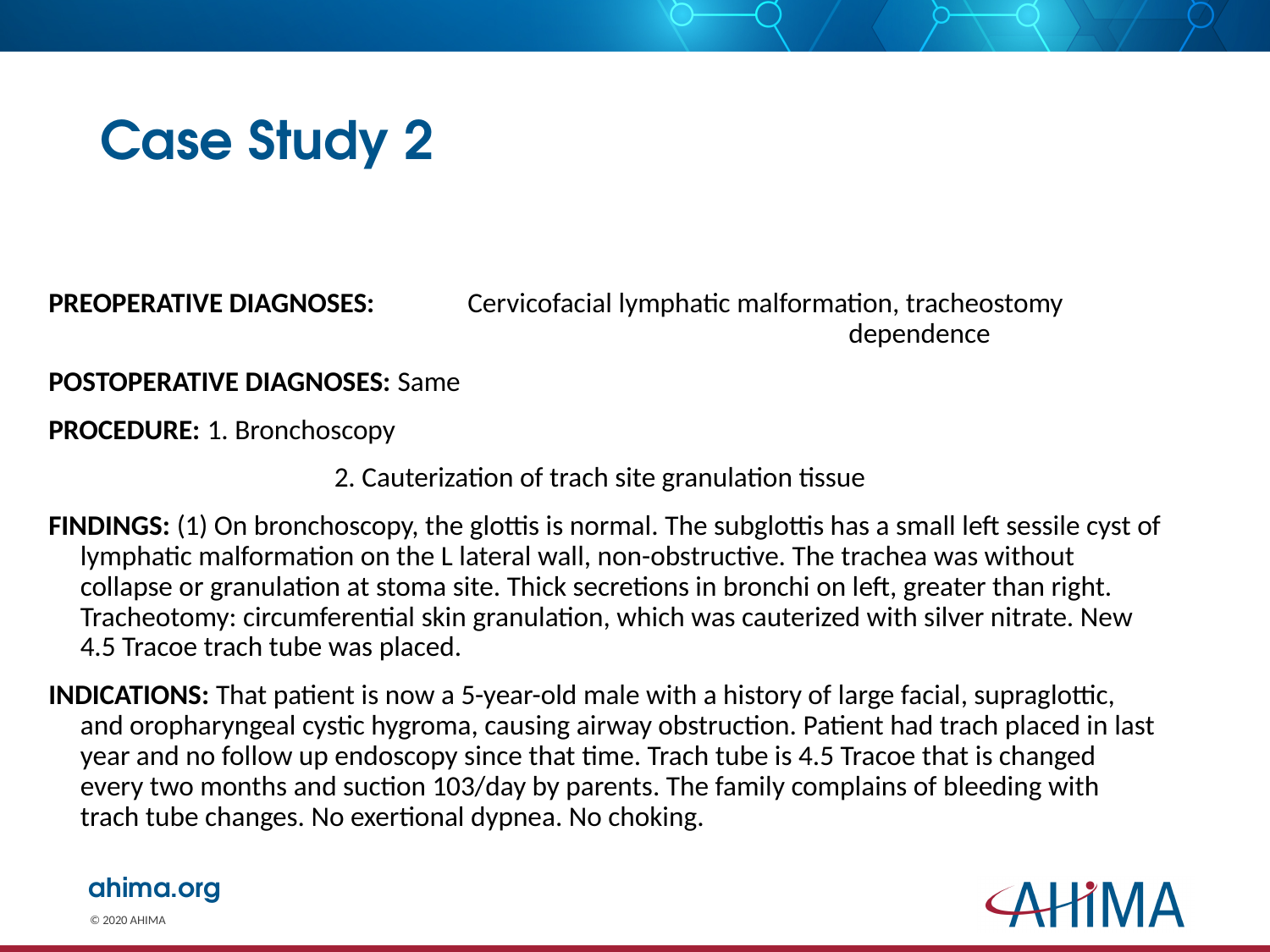

# Case Study 2
pREOPERATIVE Diagnoses:	 Cervicofacial lymphatic malformation, tracheostomy 							 dependence
PostOperative Diagnoses: Same
Procedure:	1. Bronchoscopy
			2. Cauterization of trach site granulation tissue
Findings: (1) On bronchoscopy, the glottis is normal. The subglottis has a small left sessile cyst of lymphatic malformation on the L lateral wall, non-obstructive. The trachea was without collapse or granulation at stoma site. Thick secretions in bronchi on left, greater than right. Tracheotomy: circumferential skin granulation, which was cauterized with silver nitrate. New 4.5 Tracoe trach tube was placed.
Indications: That patient is now a 5-year-old male with a history of large facial, supraglottic, and oropharyngeal cystic hygroma, causing airway obstruction. Patient had trach placed in last year and no follow up endoscopy since that time. Trach tube is 4.5 Tracoe that is changed every two months and suction 103/day by parents. The family complains of bleeding with trach tube changes. No exertional dypnea. No choking.